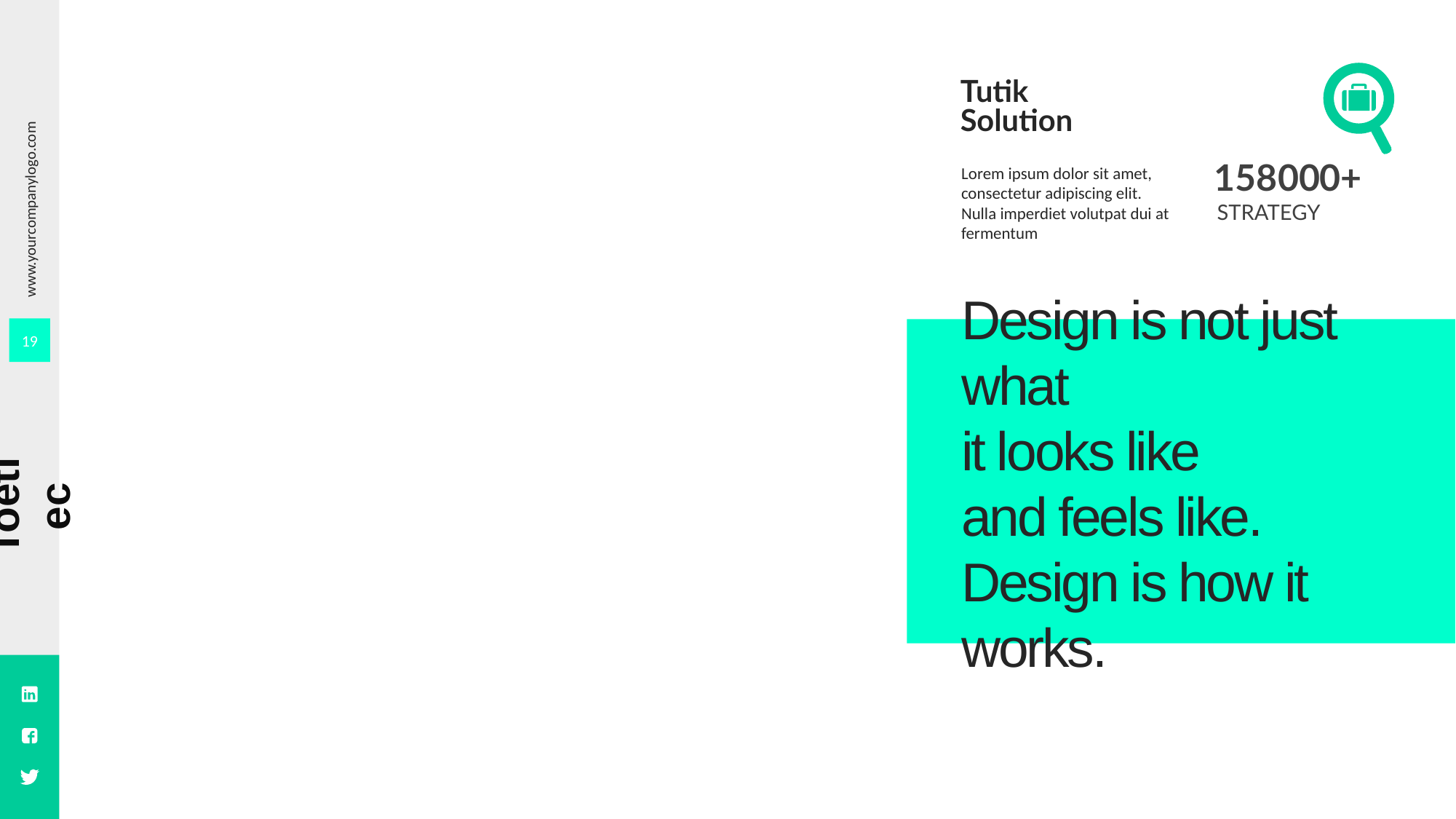

Tutik
Solution
158000+
Lorem ipsum dolor sit amet, consectetur adipiscing elit. Nulla imperdiet volutpat dui at fermentum
STRATEGY
19

Design is not just what
it looks like
and feels like.
Design is how it works.